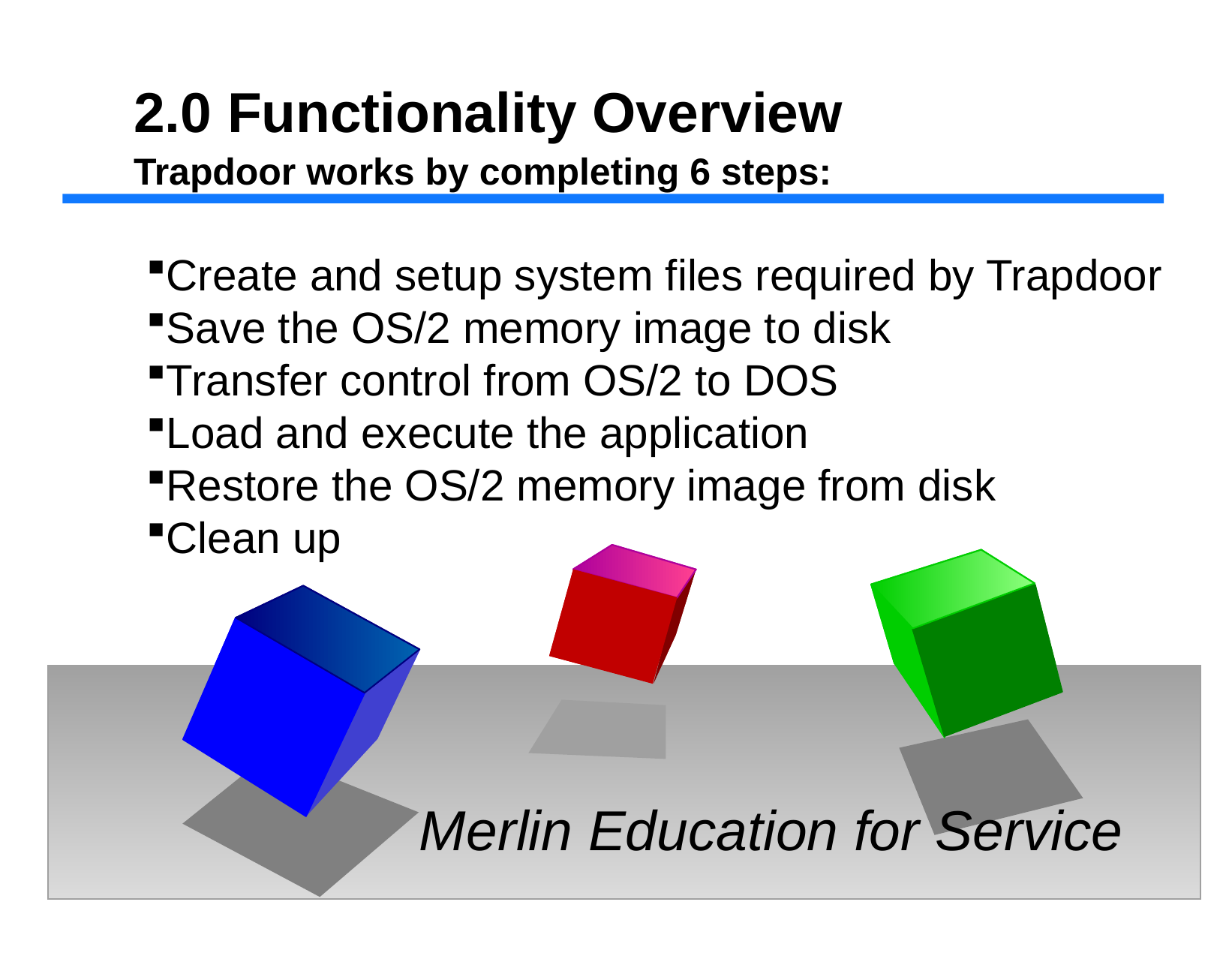

2.0 Functionality Overview
Trapdoor works by completing 6 steps:

Create and setup system files required by Trapdoor
Save the OS/2 memory image to disk
Transfer control from OS/2 to DOS
Load and execute the application
Restore the OS/2 memory image from disk
Clean up

Merlin Education for Service